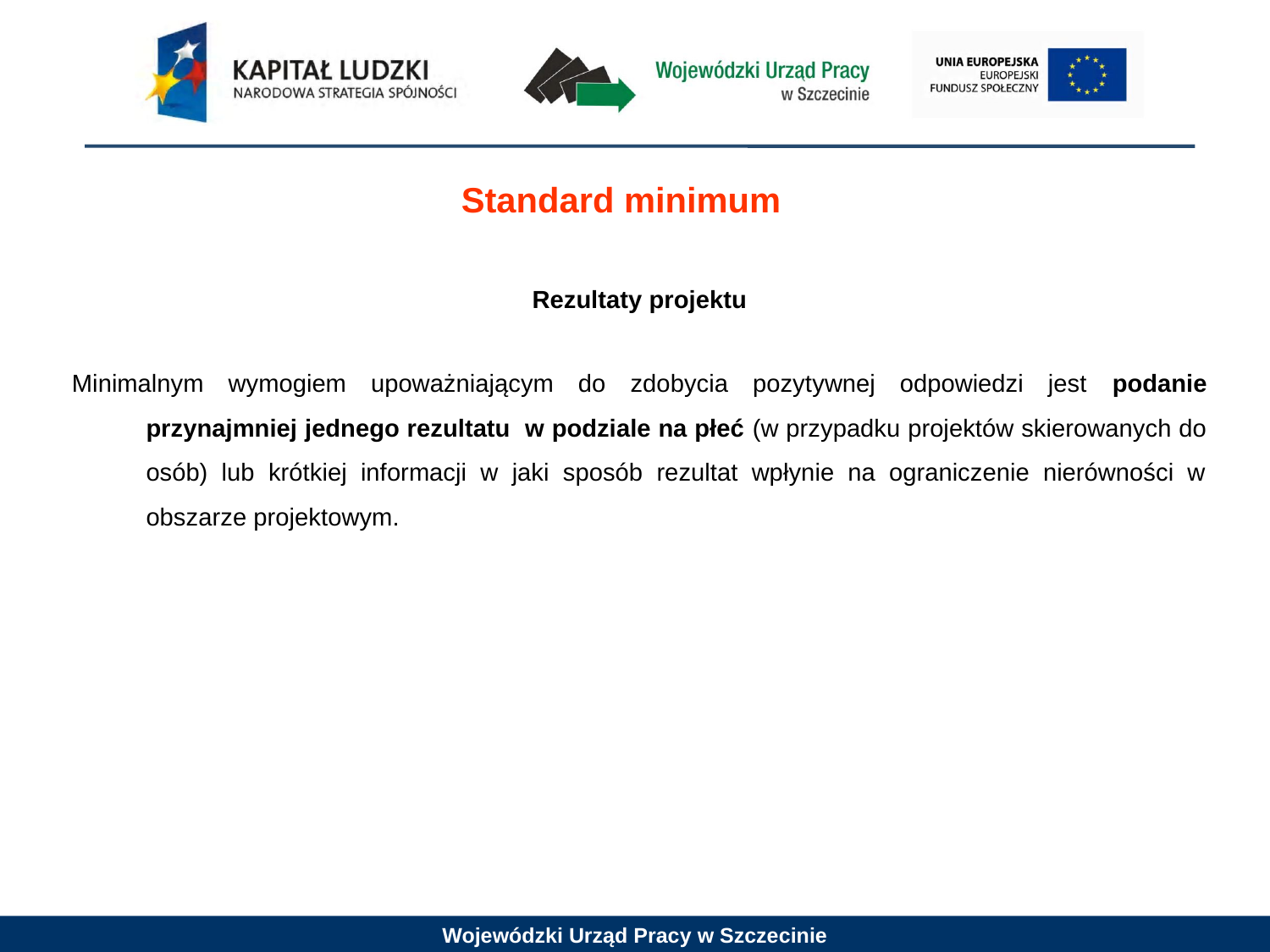

Standard minimum

Rezultaty projektu

Minimalnym wymogiem upoważniającym do zdobycia pozytywnej odpowiedzi jest podanie przynajmniej jednego rezultatu  w podziale na płeć (w przypadku projektów skierowanych do osób) lub krótkiej informacji w jaki sposób rezultat wpłynie na ograniczenie nierówności w obszarze projektowym.